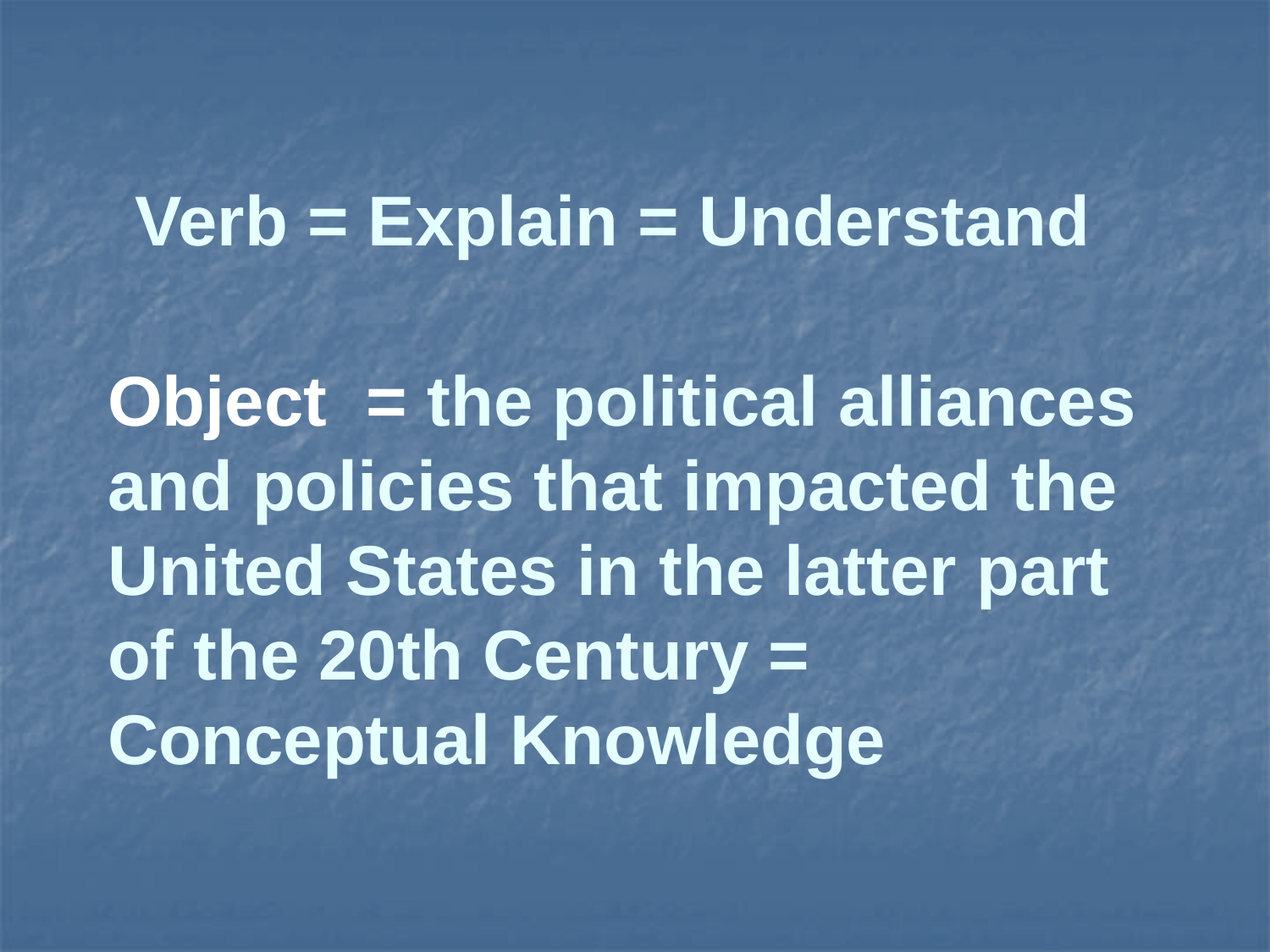

Verb = Explain = Understand
Object  = the political alliances and policies that impacted the United States in the latter part of the 20th Century = Conceptual Knowledge